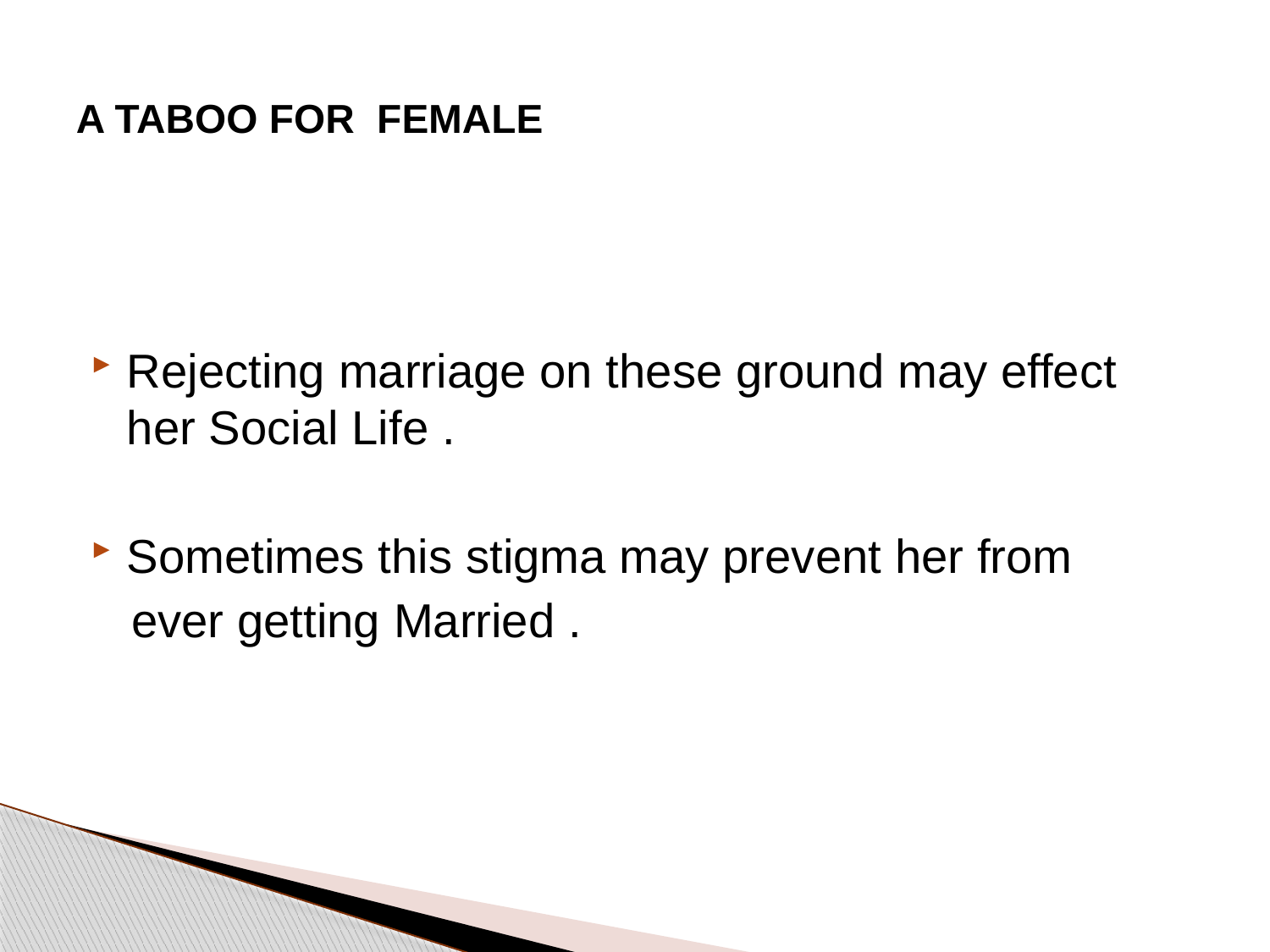

# A TABOO FOR  FEMALE

Rejecting marriage on these ground may effect her Social Life .

Sometimes this stigma may prevent her from
   ever getting Married .